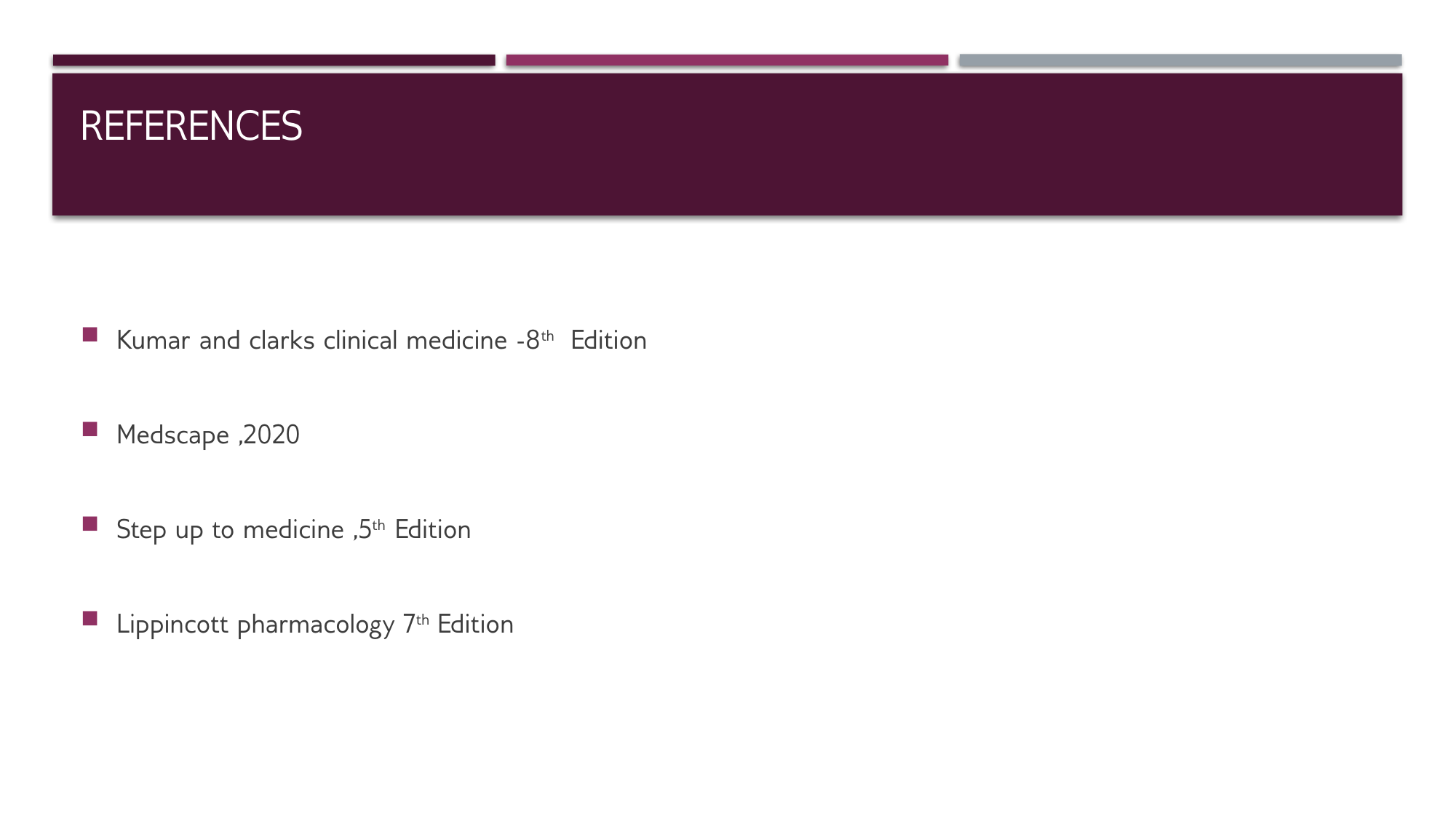

# References
Kumar and clarks clinical medicine -8th  Edition

Medscape ,2020

Step up to medicine ,5th  Edition

Lippincott pharmacology 7th Edition